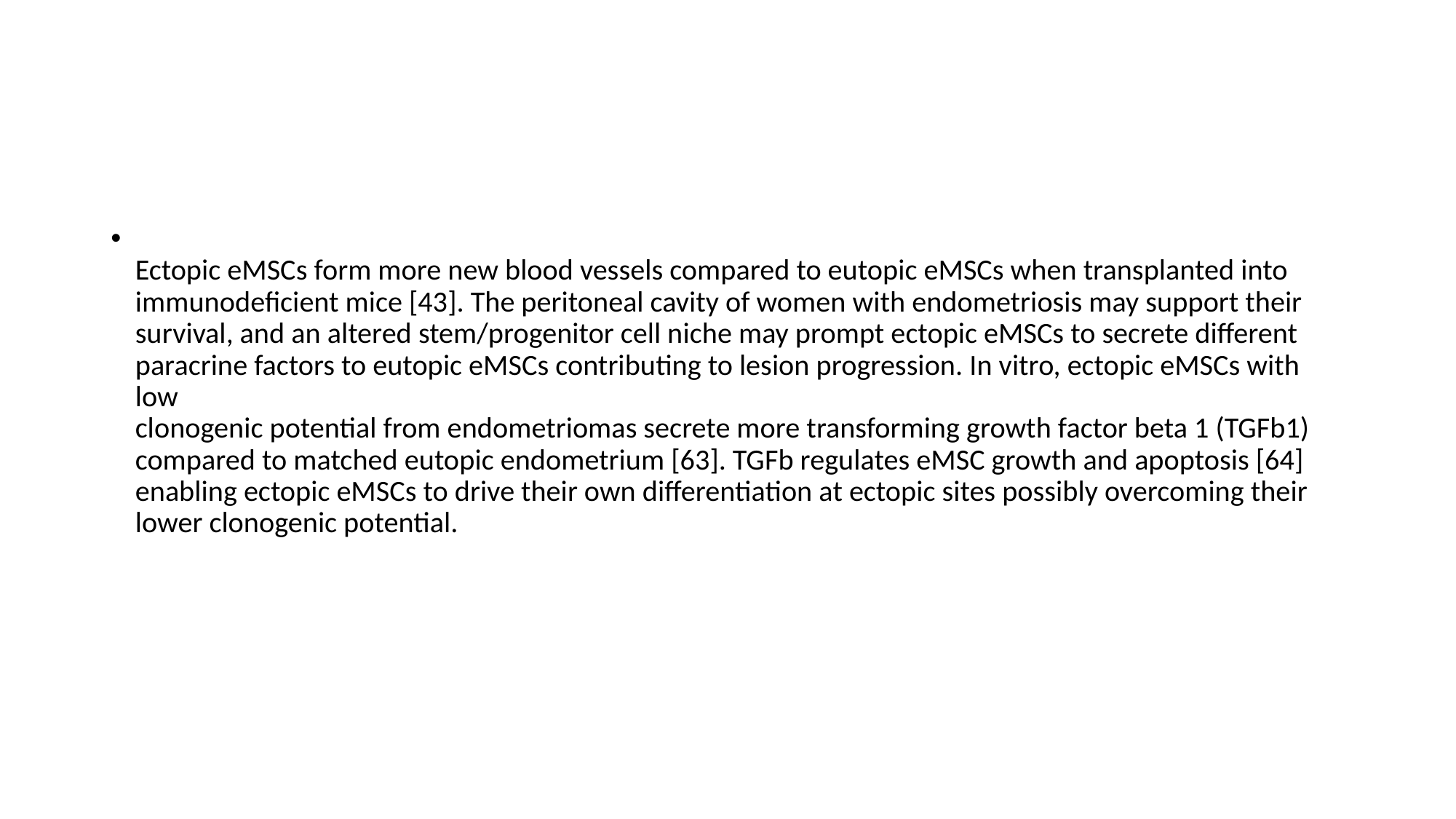

#
Ectopic eMSCs form more new blood vessels compared to eutopic eMSCs when transplanted into
immunodeficient mice [43]. The peritoneal cavity of women with endometriosis may support their
survival, and an altered stem/progenitor cell niche may prompt ectopic eMSCs to secrete different
paracrine factors to eutopic eMSCs contributing to lesion progression. In vitro, ectopic eMSCs with low
clonogenic potential from endometriomas secrete more transforming growth factor beta 1 (TGFb1)
compared to matched eutopic endometrium [63]. TGFb regulates eMSC growth and apoptosis [64]
enabling ectopic eMSCs to drive their own differentiation at ectopic sites possibly overcoming their
lower clonogenic potential.